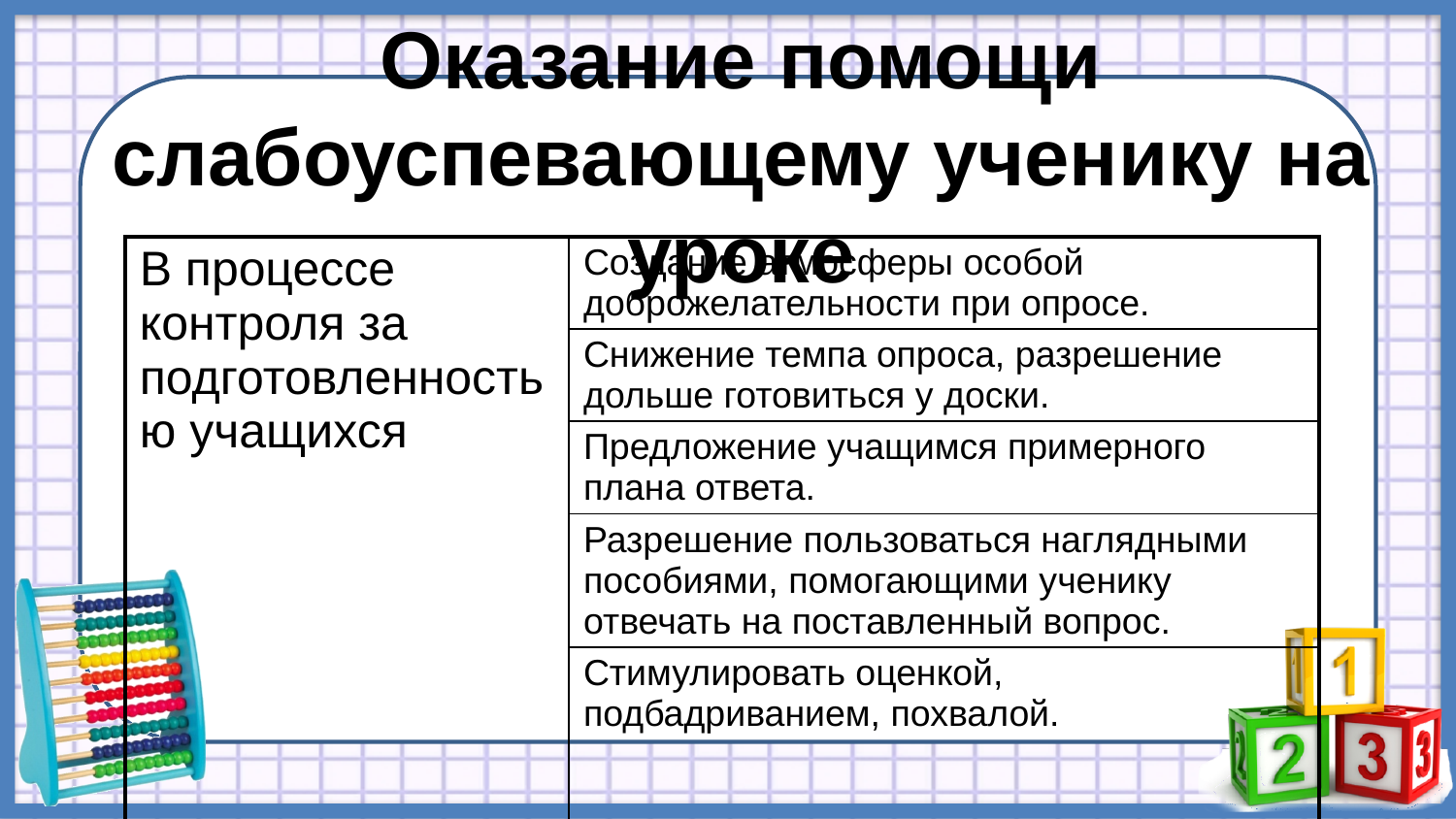

Оказание помощи слабоуспевающему ученику на уроке
| В процессе контроля за подготовленностью учащихся | Создание атмосферы особой доброжелательности при опросе. |
| --- | --- |
|  | Снижение темпа опроса, разрешение дольше готовиться у доски. |
|  | Предложение учащимся примерного плана ответа. |
|  | Разрешение пользоваться наглядными пособиями, помогающими ученику отвечать на поставленный вопрос. |
|  | Стимулировать оценкой, подбадриванием, похвалой. |